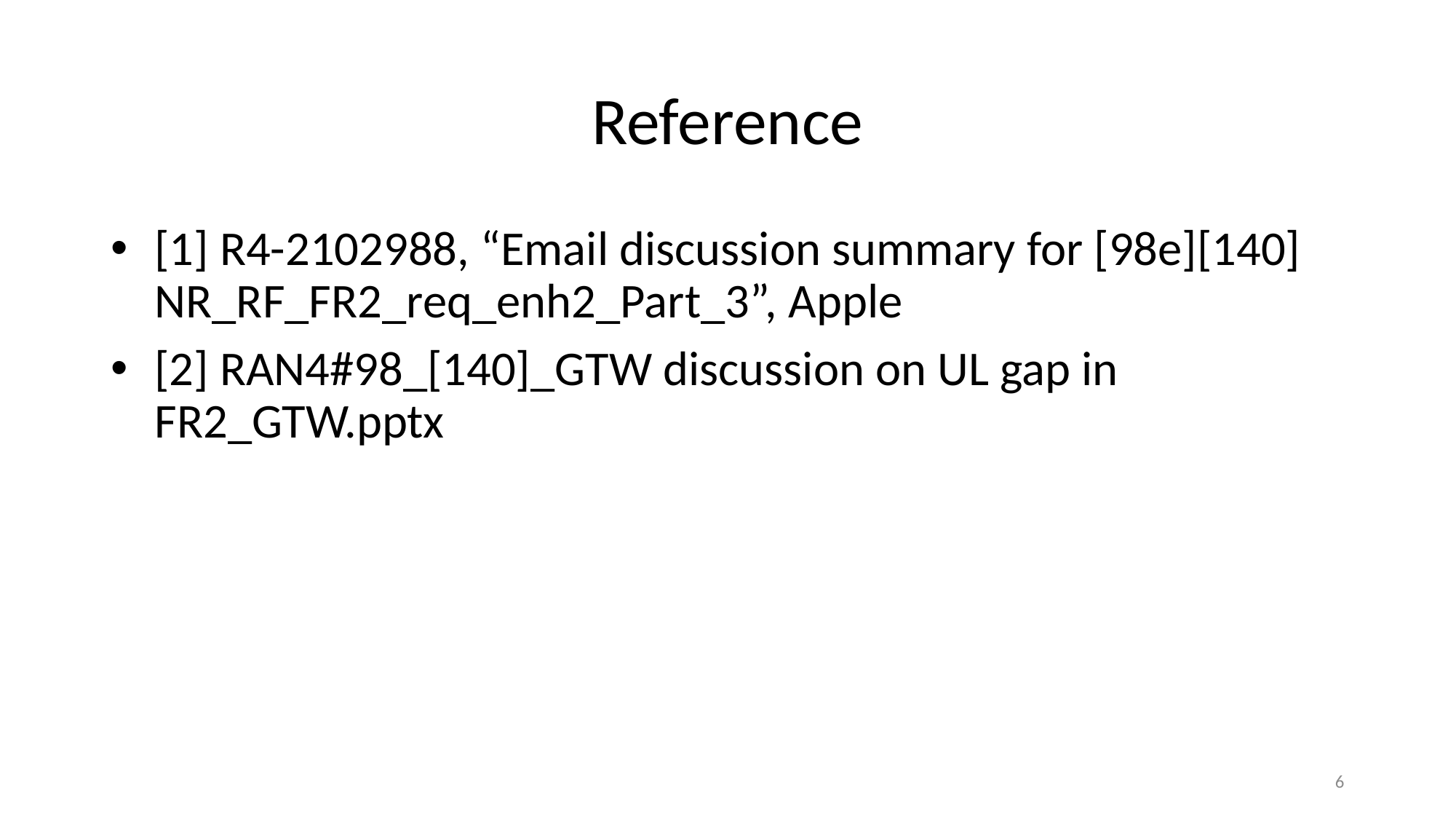

# Reference
[1] R4-2102988, “Email discussion summary for [98e][140] NR_RF_FR2_req_enh2_Part_3”, Apple
[2] RAN4#98_[140]_GTW discussion on UL gap in FR2_GTW.pptx
6